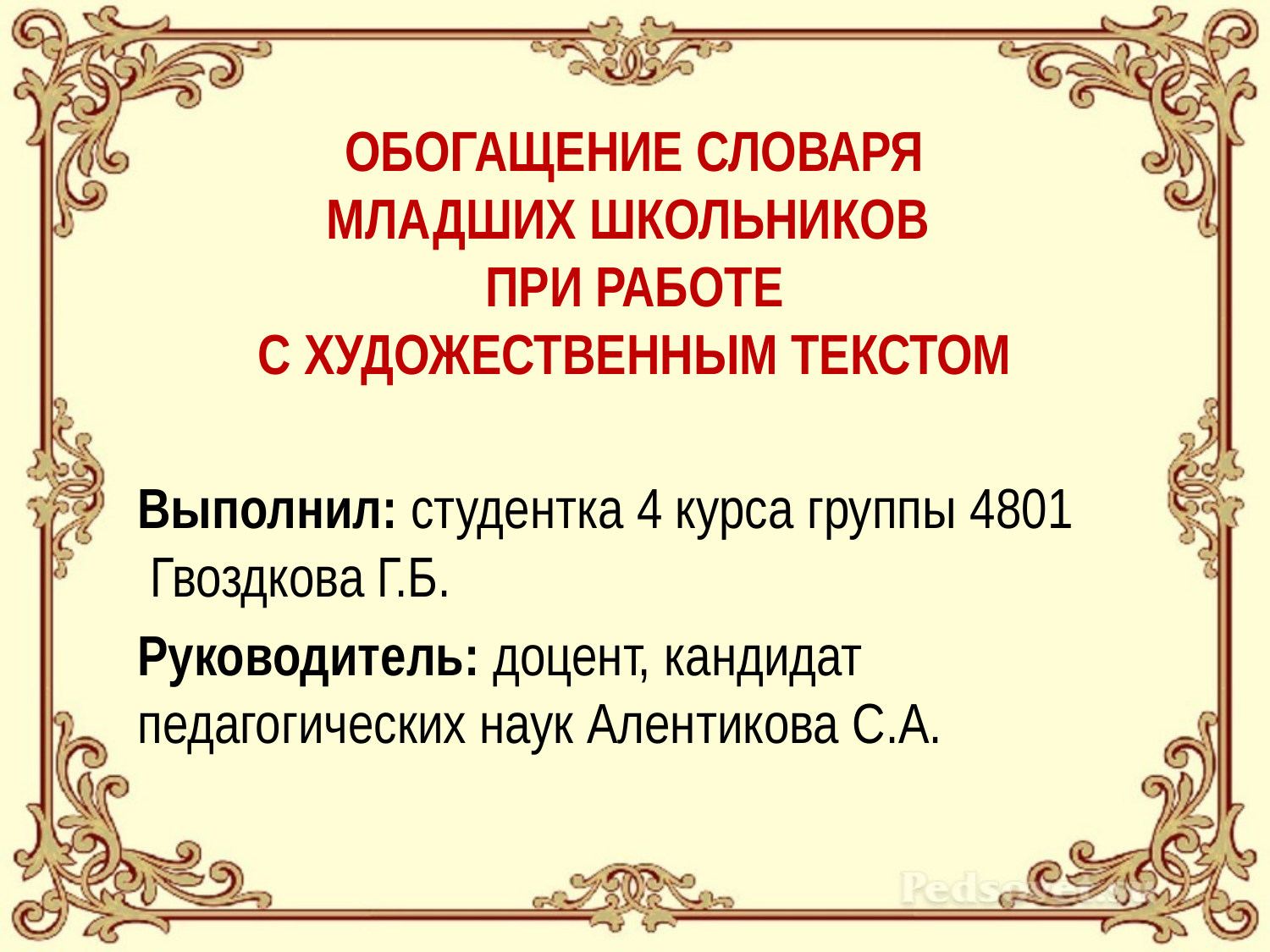

# ОБОГАЩЕНИЕ СЛОВАРЯ МЛАДШИХ ШКОЛЬНИКОВ ПРИ РАБОТЕ С ХУДОЖЕСТВЕННЫМ ТЕКСТОМ
Выполнил: студентка 4 курса группы 4801  Гвоздкова Г.Б.
Руководитель: доцент, кандидат педагогических наук Алентикова С.А.